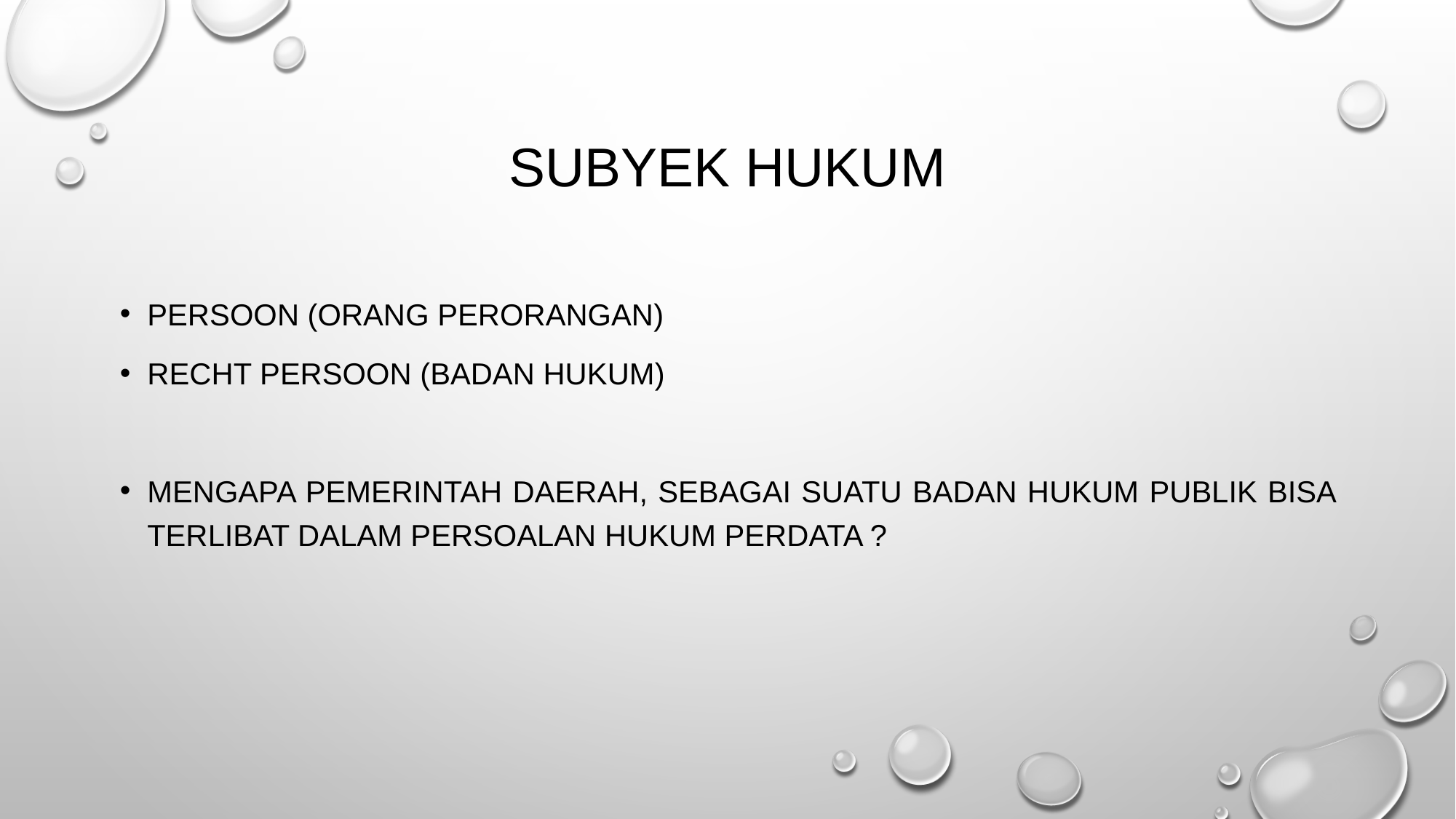

# Subyek hukum
Persoon (orang perorangan)
Recht persoon (badan hukum)

Mengapa pemerintah daerah, sebagai suatu badan hukum publik bisa terlibat dalam persoalan hukum perdata ?